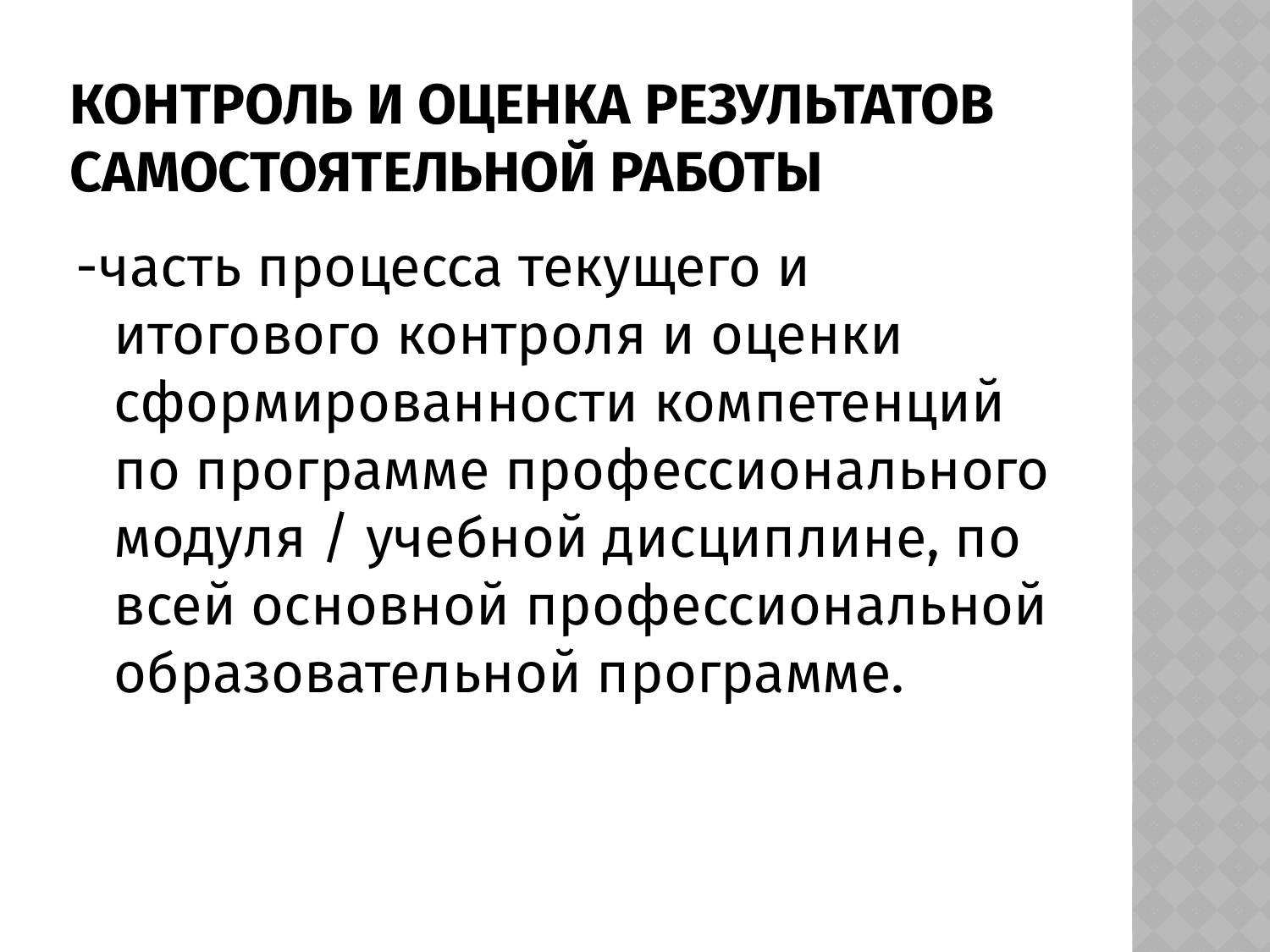

# Контроль и оценка результатов самостоятельной работы
-часть процесса текущего и итогового контроля и оценки сформированности компетенций по программе профессионального модуля / учебной дисциплине, по всей основной профессиональной образовательной программе.